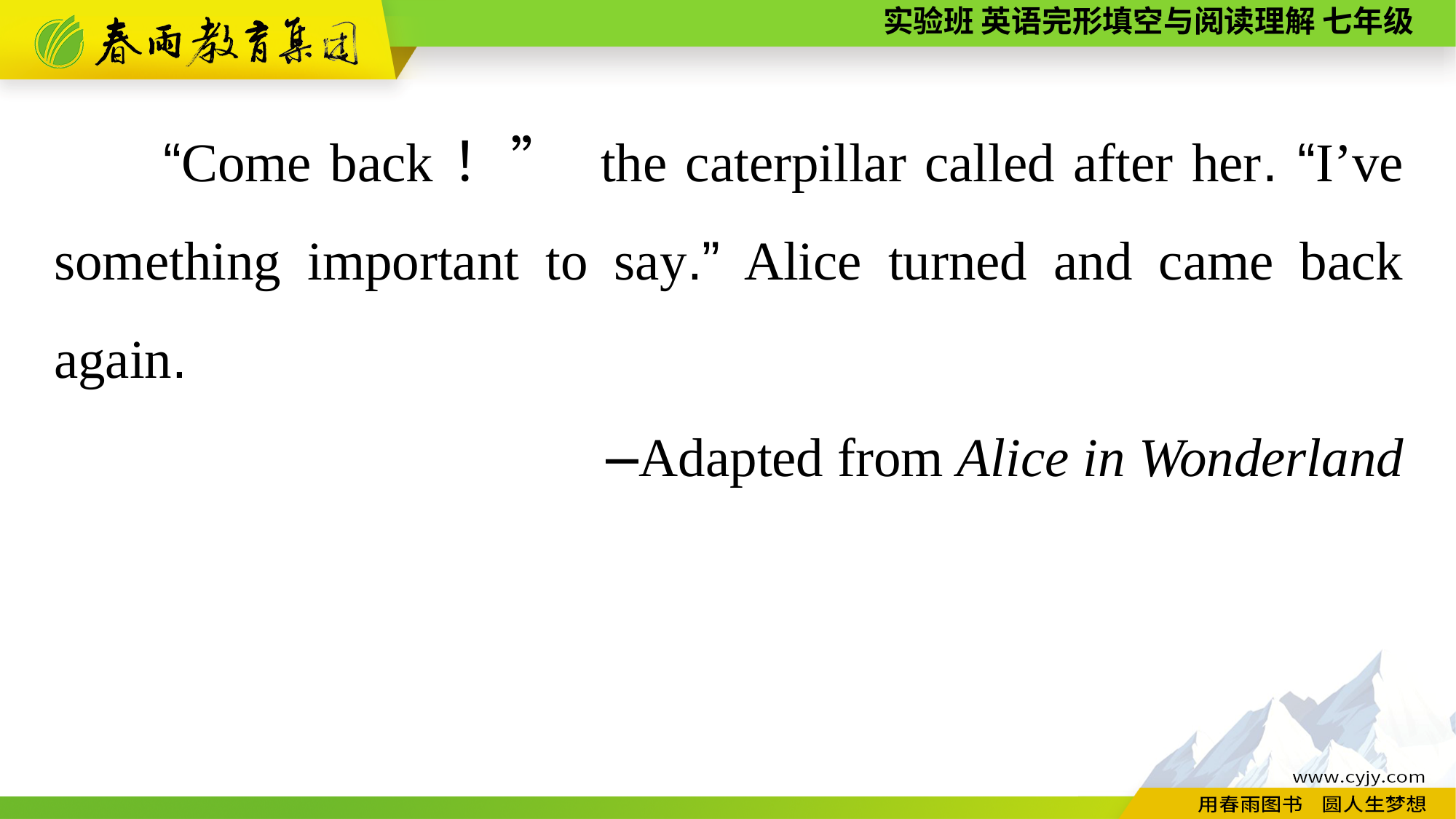

“Come back！” the caterpillar called after her. “I’ve something important to say.” Alice turned and came back again.
—Adapted from Alice in Wonderland